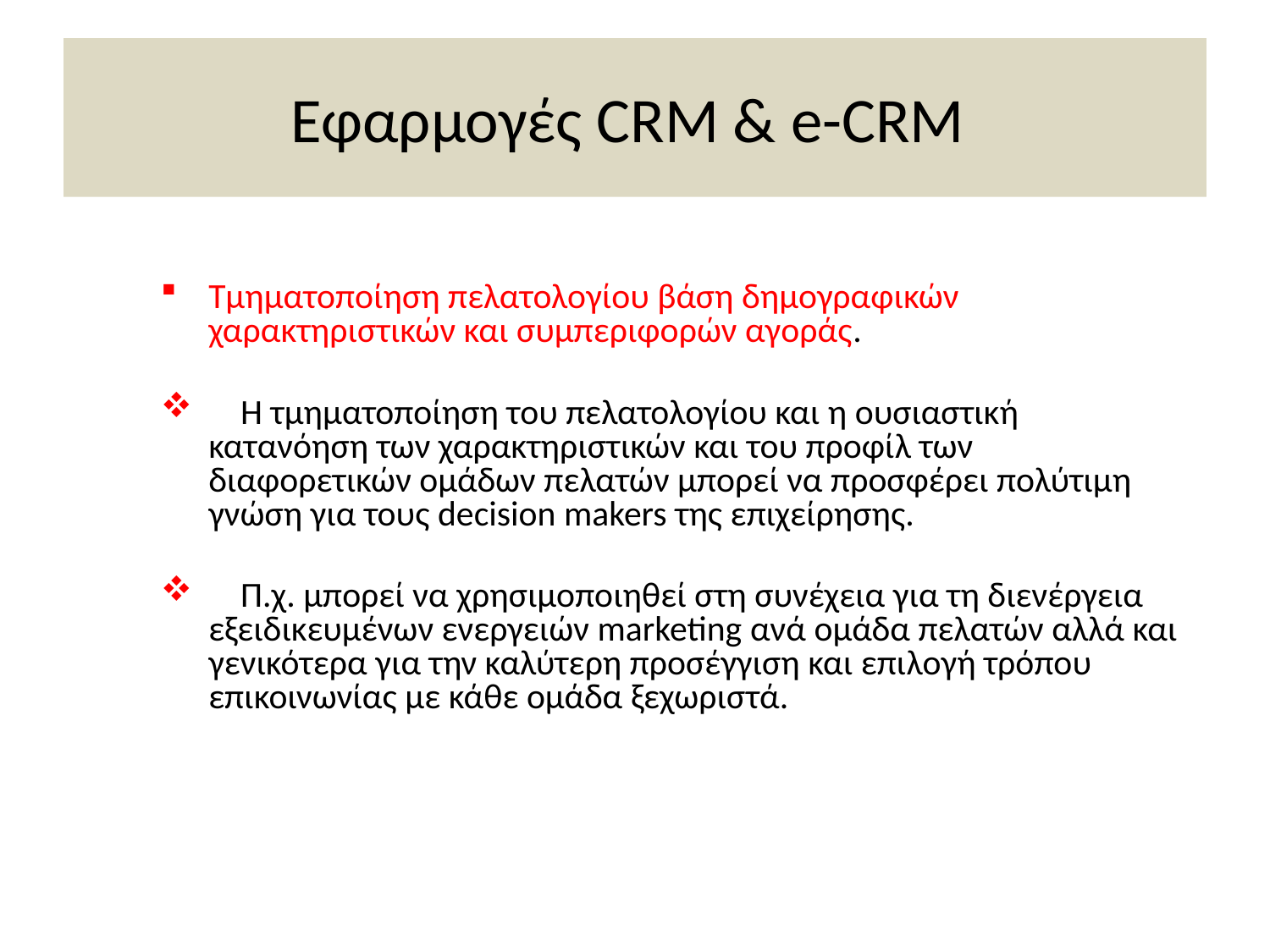

# Εφαρμογές CRM & e-CRM
Τμηματοποίηση πελατολογίου βάση δημογραφικών χαρακτηριστικών και συμπεριφορών αγοράς.

    Η τμηματοποίηση του πελατολογίου και η ουσιαστική κατανόηση των χαρακτηριστικών και του προφίλ των διαφορετικών ομάδων πελατών μπορεί να προσφέρει πολύτιμη γνώση για τους decision makers της επιχείρησης.

    Π.χ. μπορεί να χρησιμοποιηθεί στη συνέχεια για τη διενέργεια εξειδικευμένων ενεργειών marketing ανά ομάδα πελατών αλλά και γενικότερα για την καλύτερη προσέγγιση και επιλογή τρόπου επικοινωνίας με κάθε ομάδα ξεχωριστά.